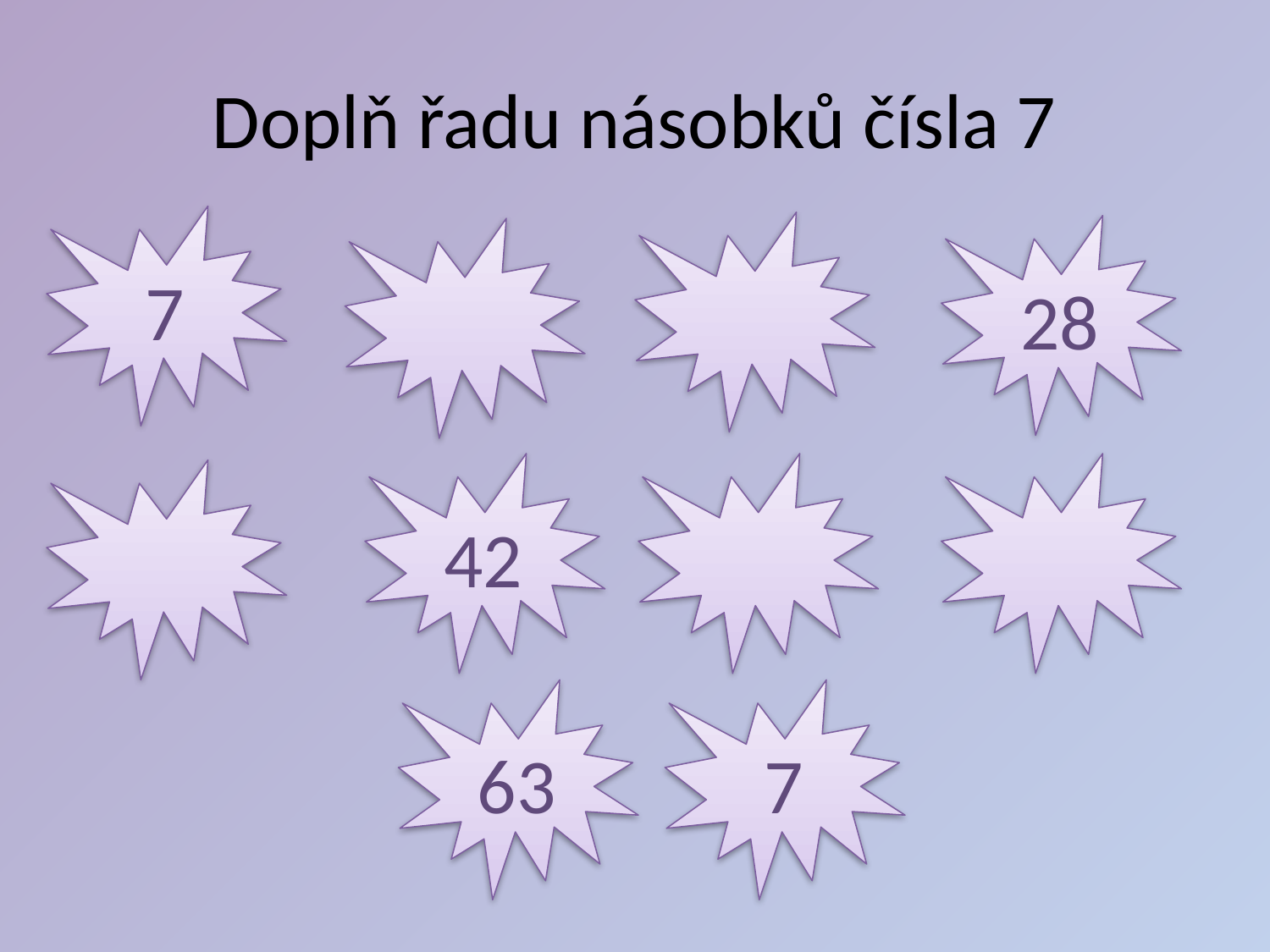

# Doplň řadu násobků čísla 7
7

28

42

63
7